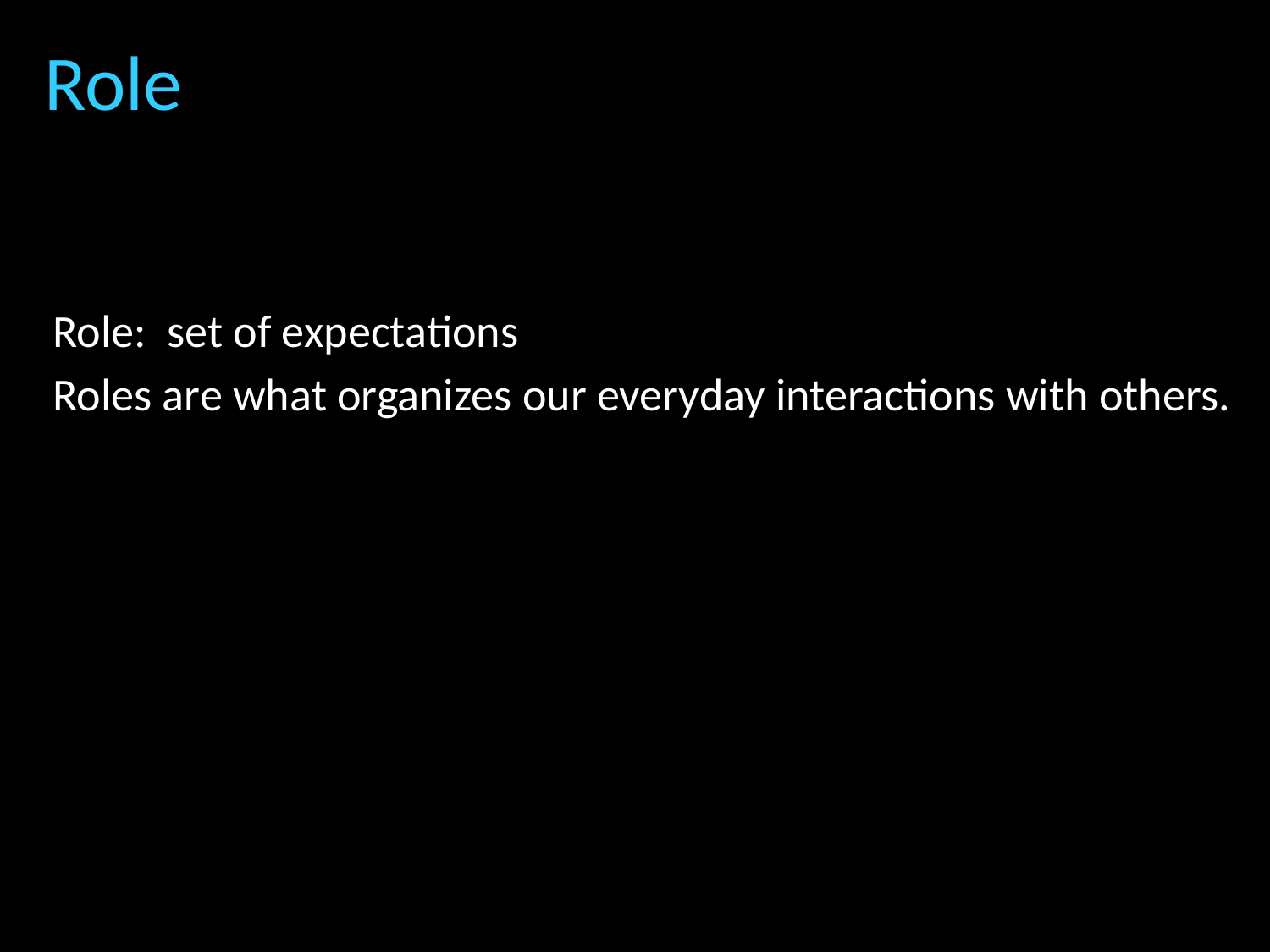

# Role

Role:  set of expectations
Roles are what organizes our everyday interactions with others.